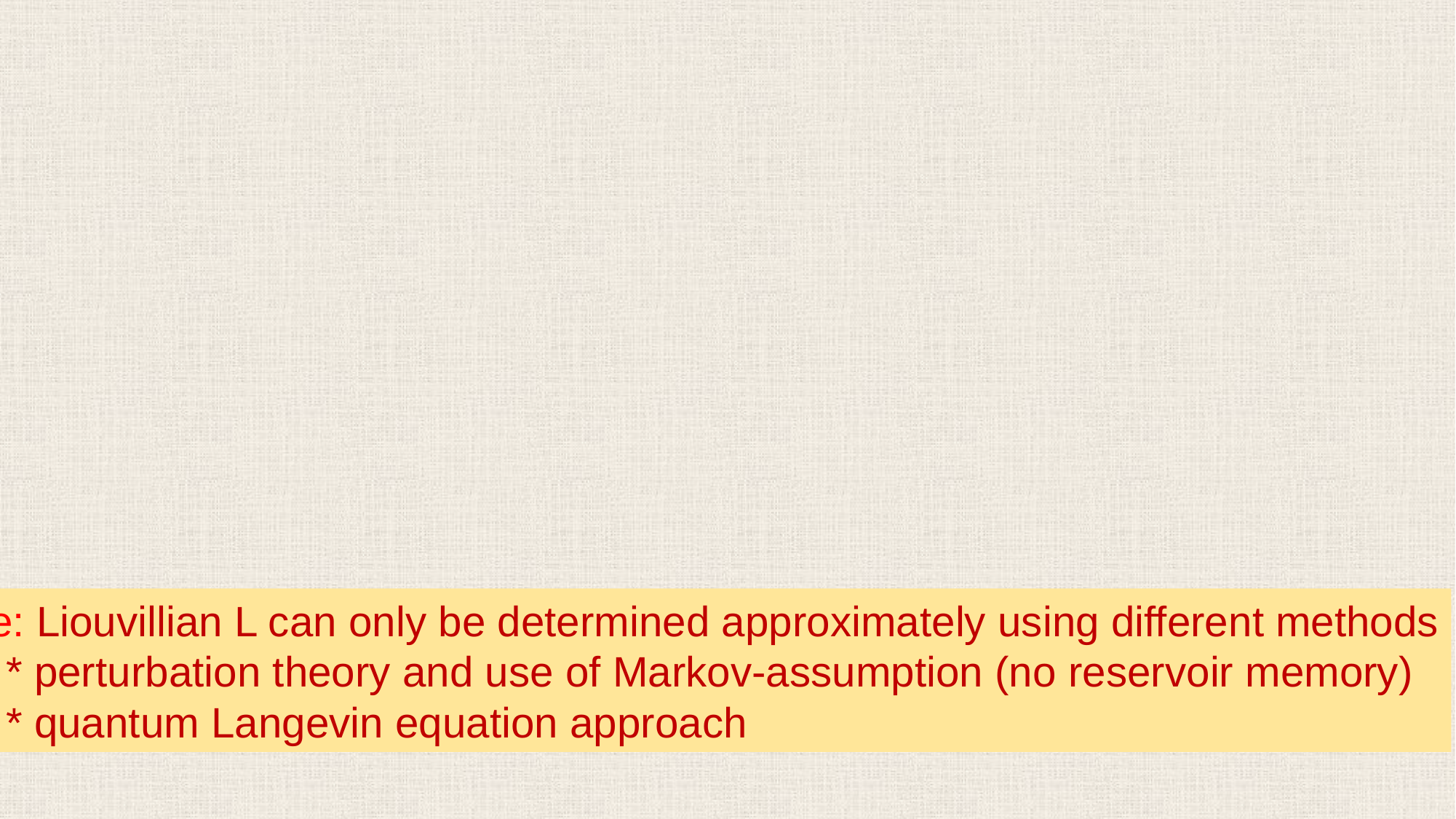

Note: Liouvillian L can only be determined approximately using different methods
       * perturbation theory and use of Markov-assumption (no reservoir memory)
       * quantum Langevin equation approach